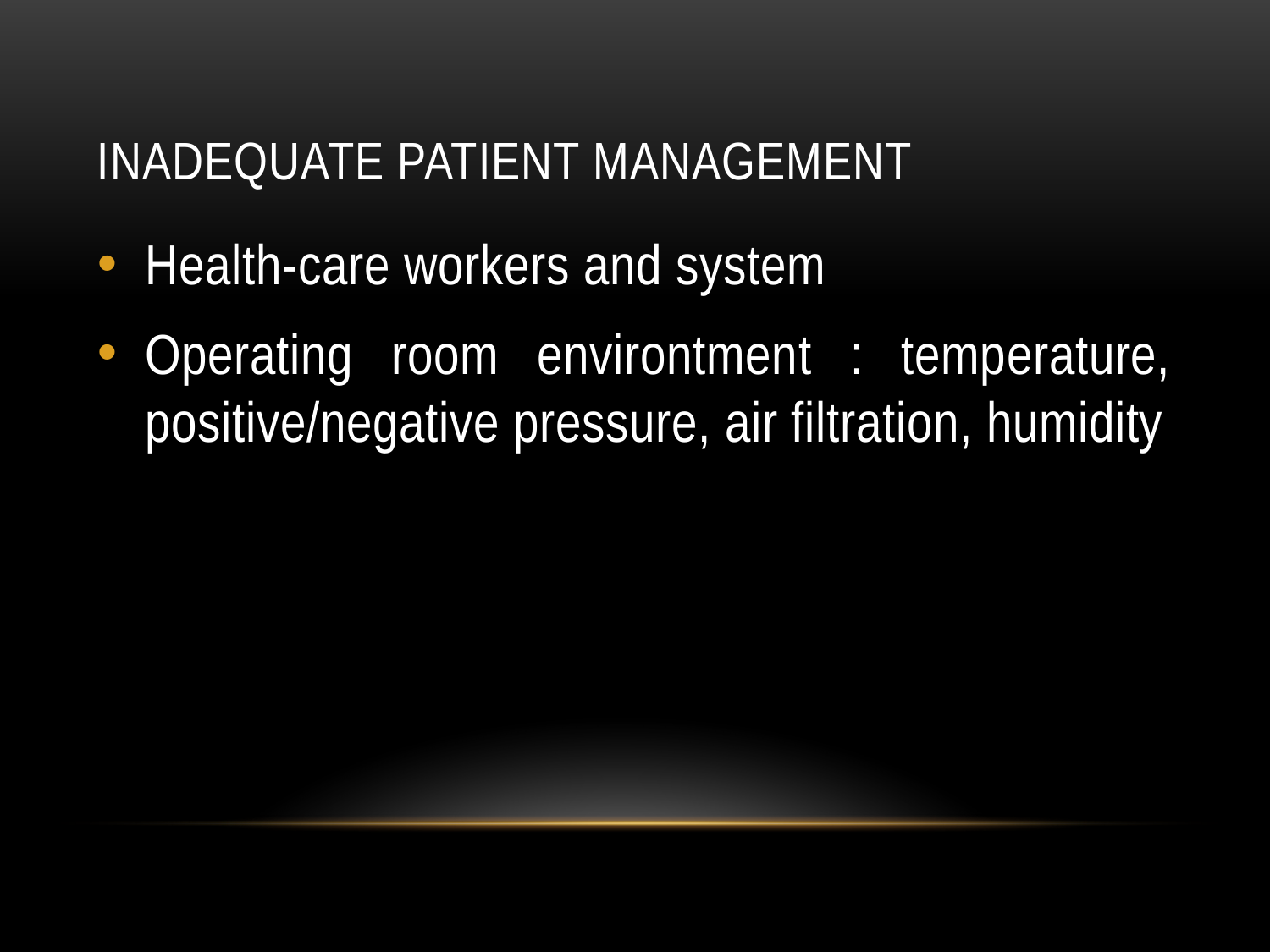

# Inadequate patient management
Health-care workers and system
Operating room environtment : temperature, positive/negative pressure, air filtration, humidity